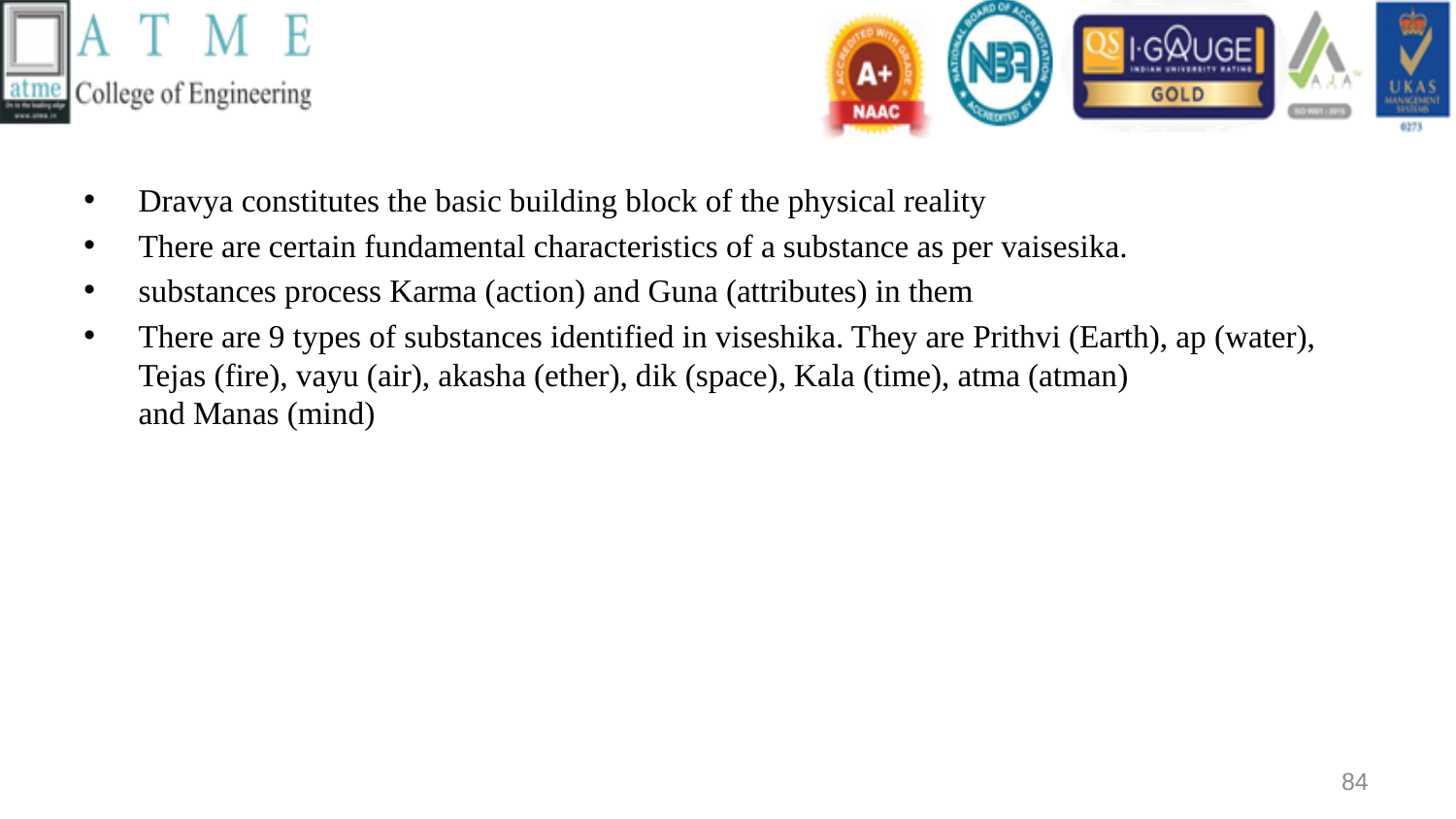

Dravya constitutes the basic building block of the physical reality
There are certain fundamental characteristics of a substance as per vaisesika.
substances process Karma (action) and Guna (attributes) in them
There are 9 types of substances identified in viseshika. They are Prithvi (Earth), ap (water), Tejas (fire), vayu (air), akasha (ether), dik (space), Kala (time), atma (atman) and Manas (mind)
84